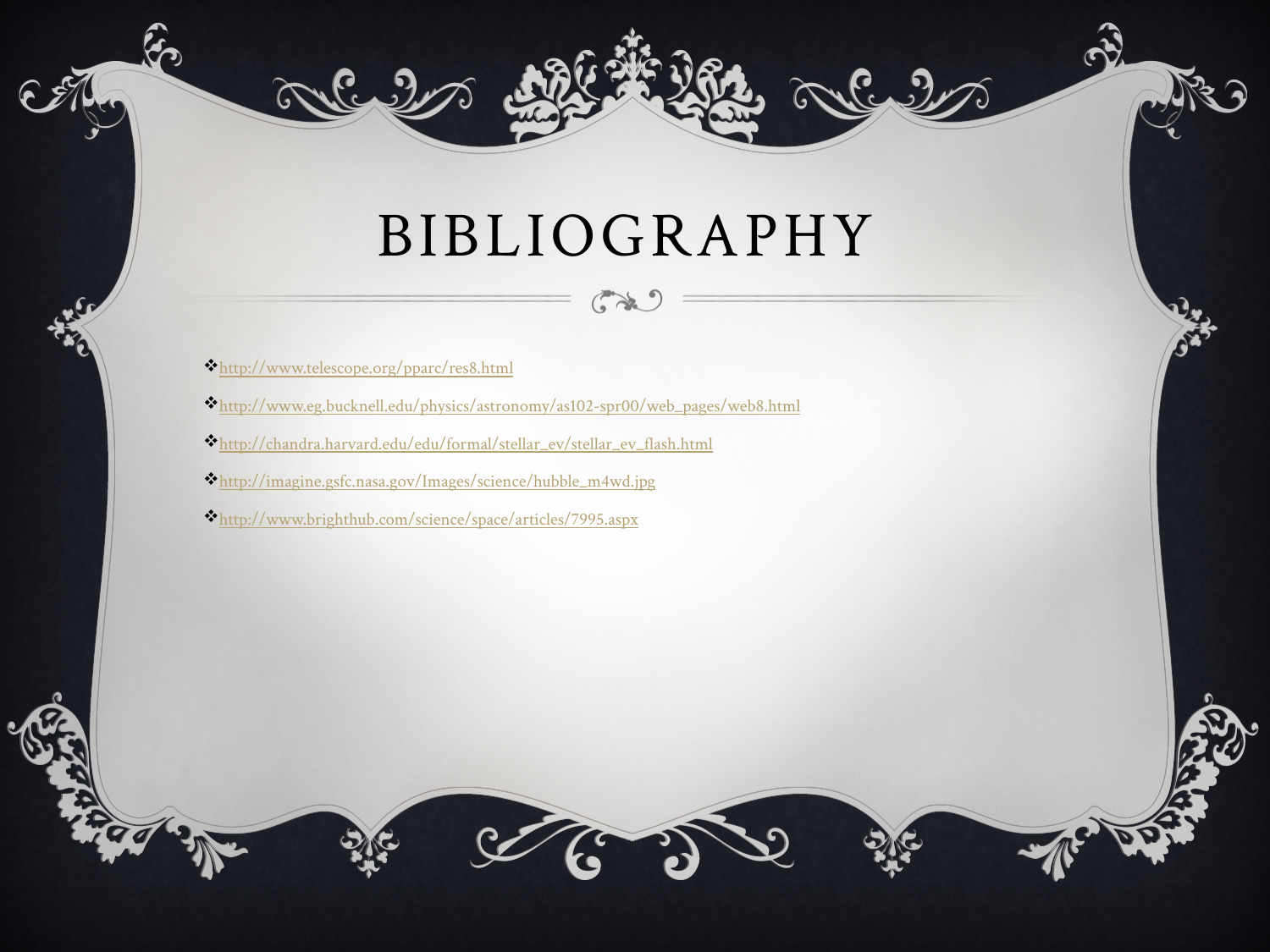

# Bibliography
http://www.telescope.org/pparc/res8.html
http://www.eg.bucknell.edu/physics/astronomy/as102-spr00/web_pages/web8.html
http://chandra.harvard.edu/edu/formal/stellar_ev/stellar_ev_flash.html
http://imagine.gsfc.nasa.gov/Images/science/hubble_m4wd.jpg
http://www.brighthub.com/science/space/articles/7995.aspx